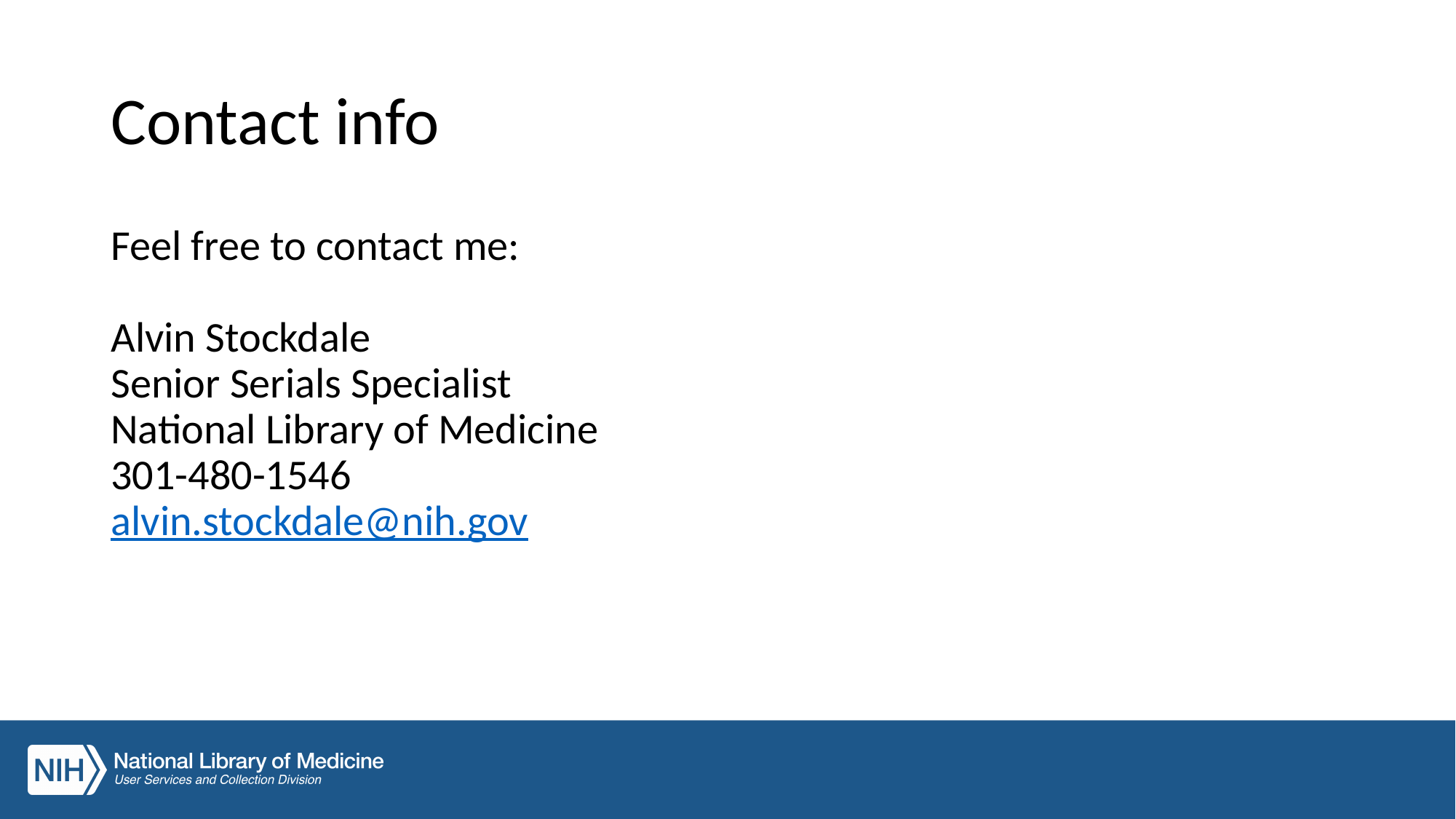

# Contact info
Feel free to contact me:

Alvin Stockdale
Senior Serials Specialist
National Library of Medicine
301-480-1546
alvin.stockdale@nih.gov